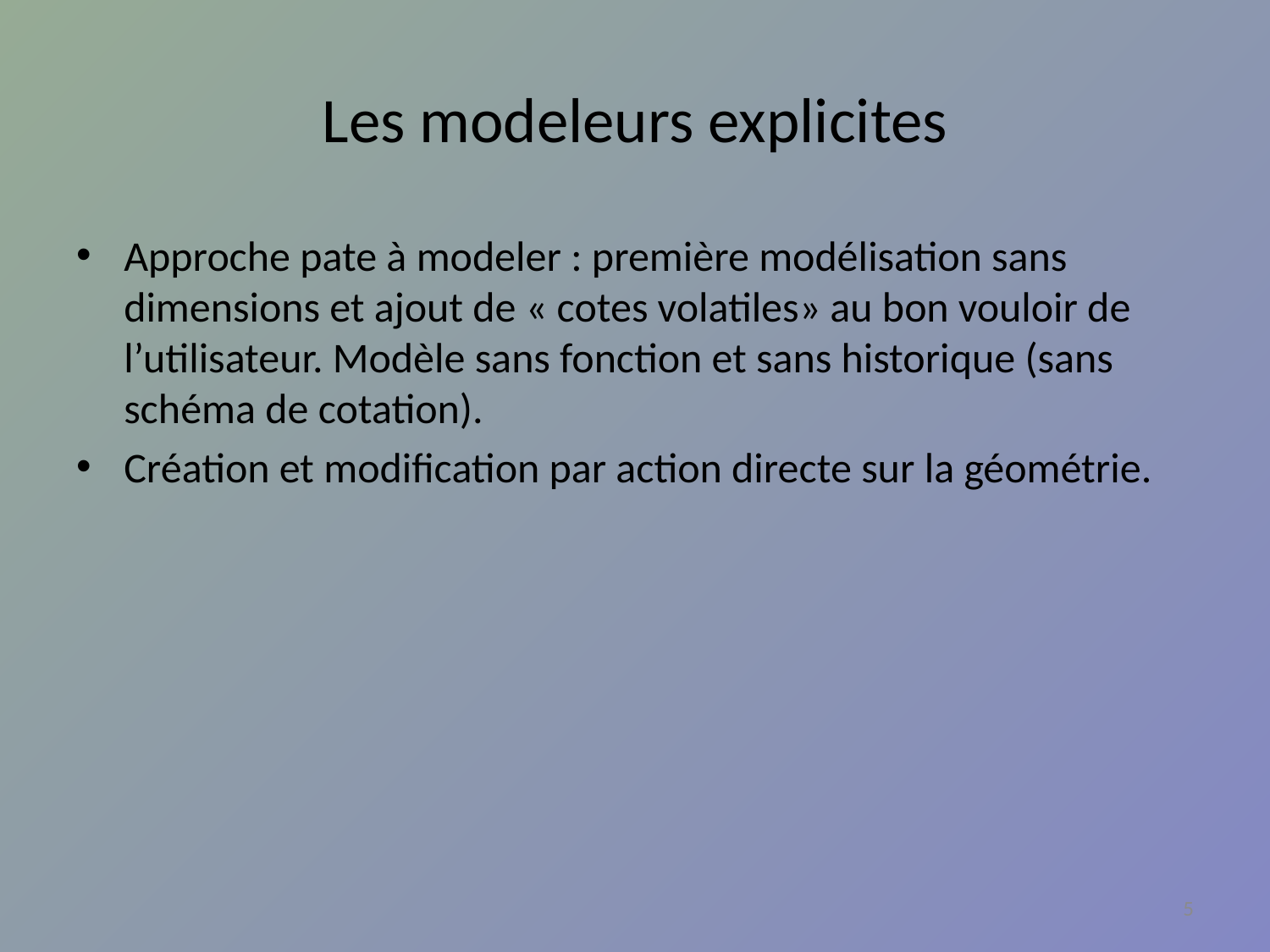

# Les modeleurs explicites
Approche pate à modeler : première modélisation sans dimensions et ajout de « cotes volatiles» au bon vouloir de l’utilisateur. Modèle sans fonction et sans historique (sans schéma de cotation).
Création et modification par action directe sur la géométrie.
5